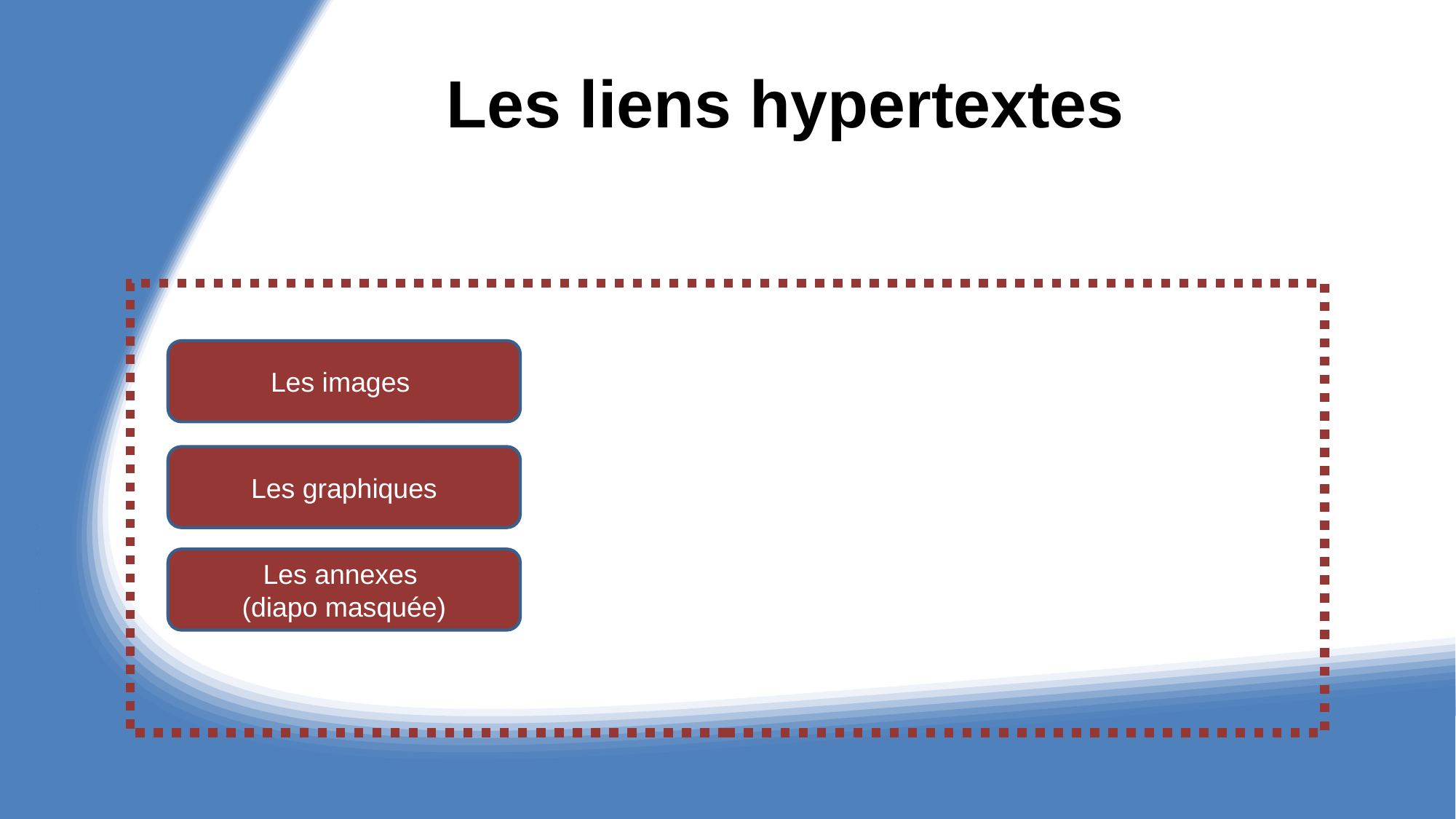

# Les liens hypertextes

Les images
Les graphiques
Les annexes
(diapo masquée)